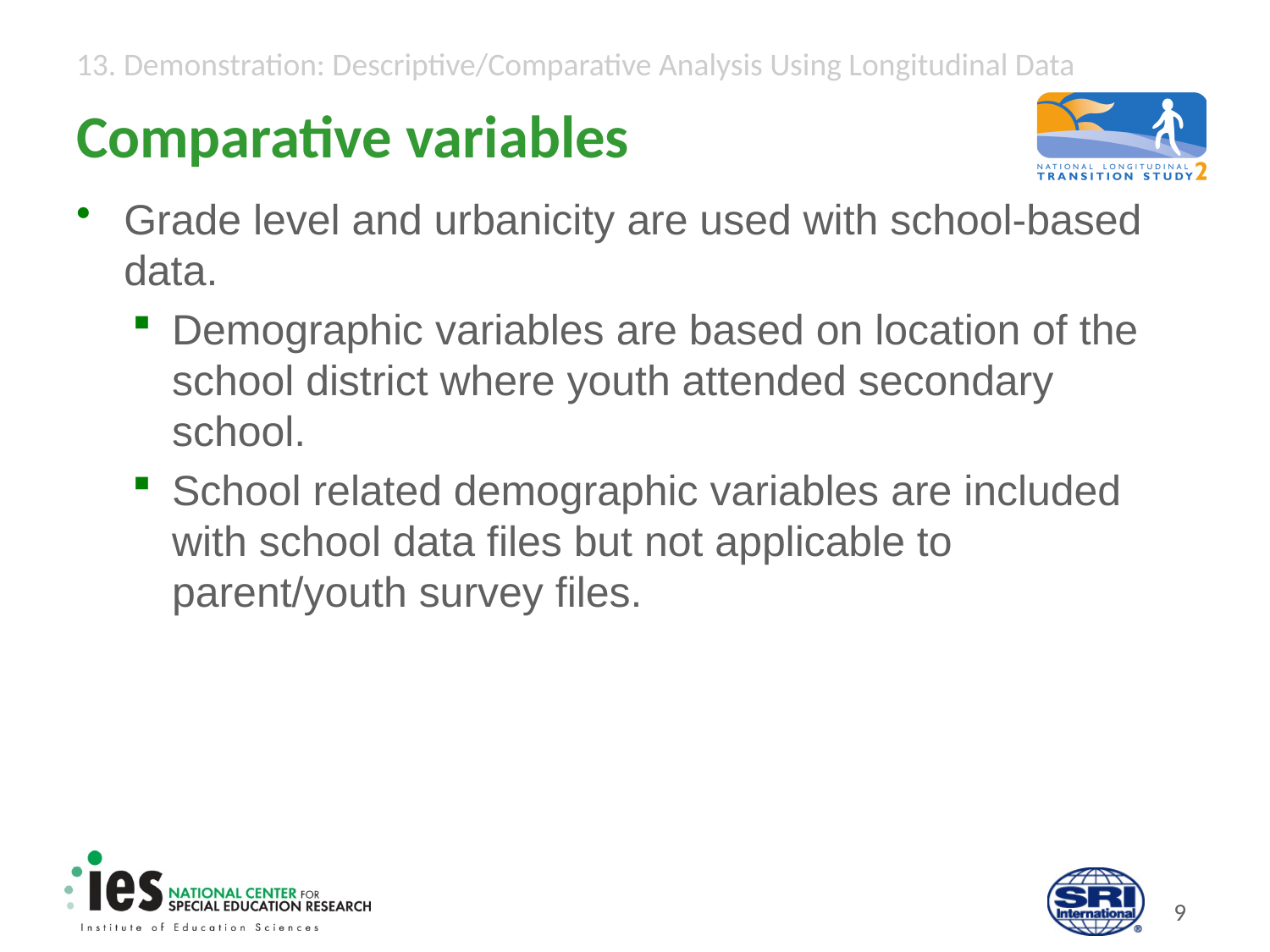

# Comparative variables
Grade level and urbanicity are used with school-based data.
Demographic variables are based on location of the school district where youth attended secondary school.
School related demographic variables are included with school data files but not applicable to parent/youth survey files.
9